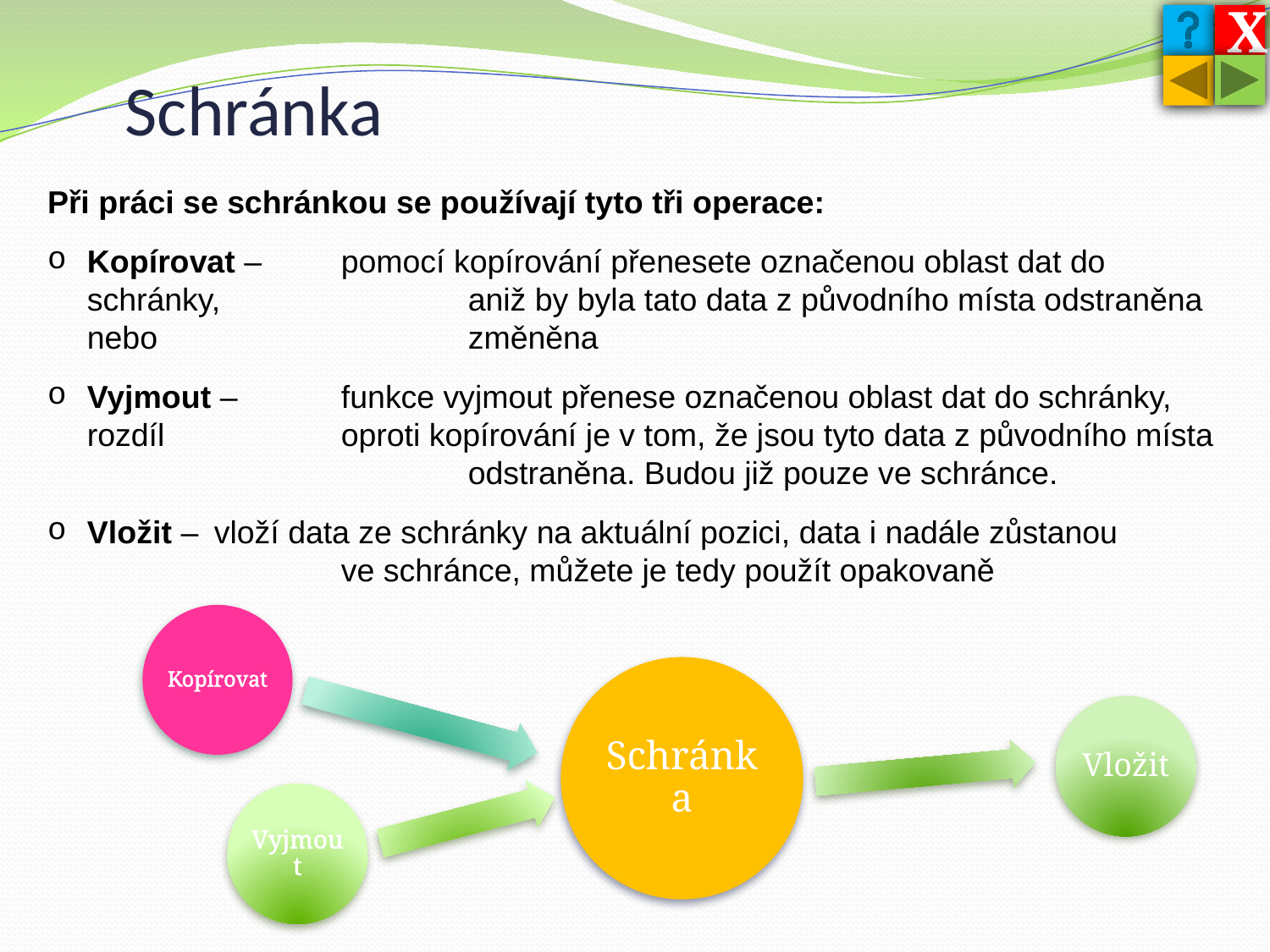

X

Schránka
Při práci se schránkou se používají tyto tři operace:

Kopírovat – 	pomocí kopírování přenesete označenou oblast dat do schránky, 		aniž by byla tato data z původního místa odstraněna nebo 			změněna

Vyjmout –   	funkce vyjmout přenese označenou oblast dat do schránky, rozdíl 		oproti kopírování je v tom, že jsou tyto data z původního místa 		      	odstraněna. Budou již pouze ve schránce.

Vložit – 	vloží data ze schránky na aktuální pozici, data i nadále zůstanou 		ve schránce, můžete je tedy použít opakovaně
Schránka

Vložit

Vyjmout

Kopírovat